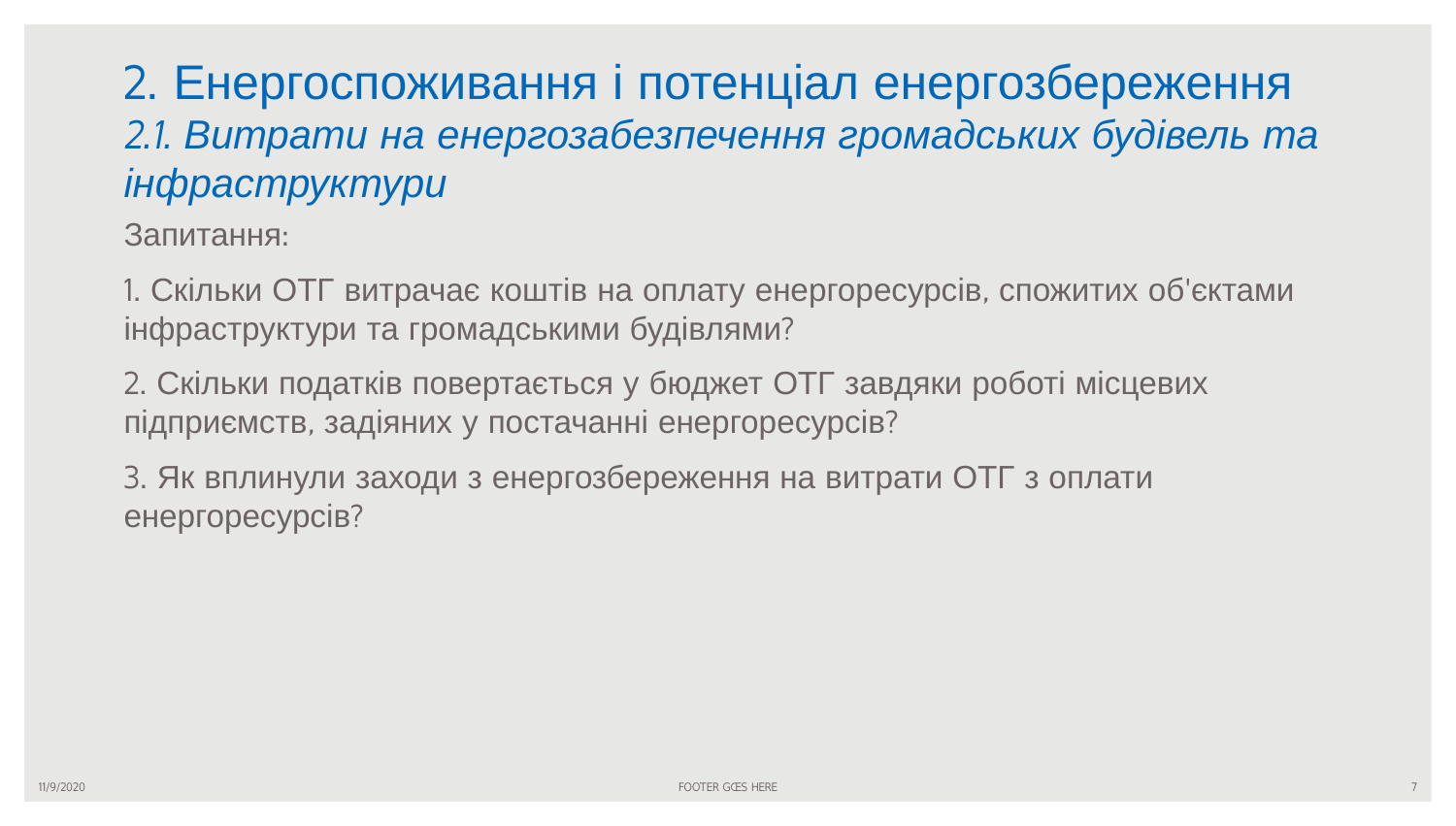

# 2. Енергоспоживання і потенціал енергозбереження 2.1. Витрати на енергозабезпечення громадських будівель та інфраструктури
Запитання:
1. Скільки ОТГ витрачає коштів на оплату енергоресурсів, спожитих об'єктами інфраструктури та громадськими будівлями?
2. Скільки податків повертається у бюджет ОТГ завдяки роботі місцевих підприємств, задіяних у постачанні енергоресурсів?
3. Як вплинули заходи з енергозбереження на витрати ОТГ з оплати енергоресурсів?
11/9/2020
FOOTER GOES HERE
7